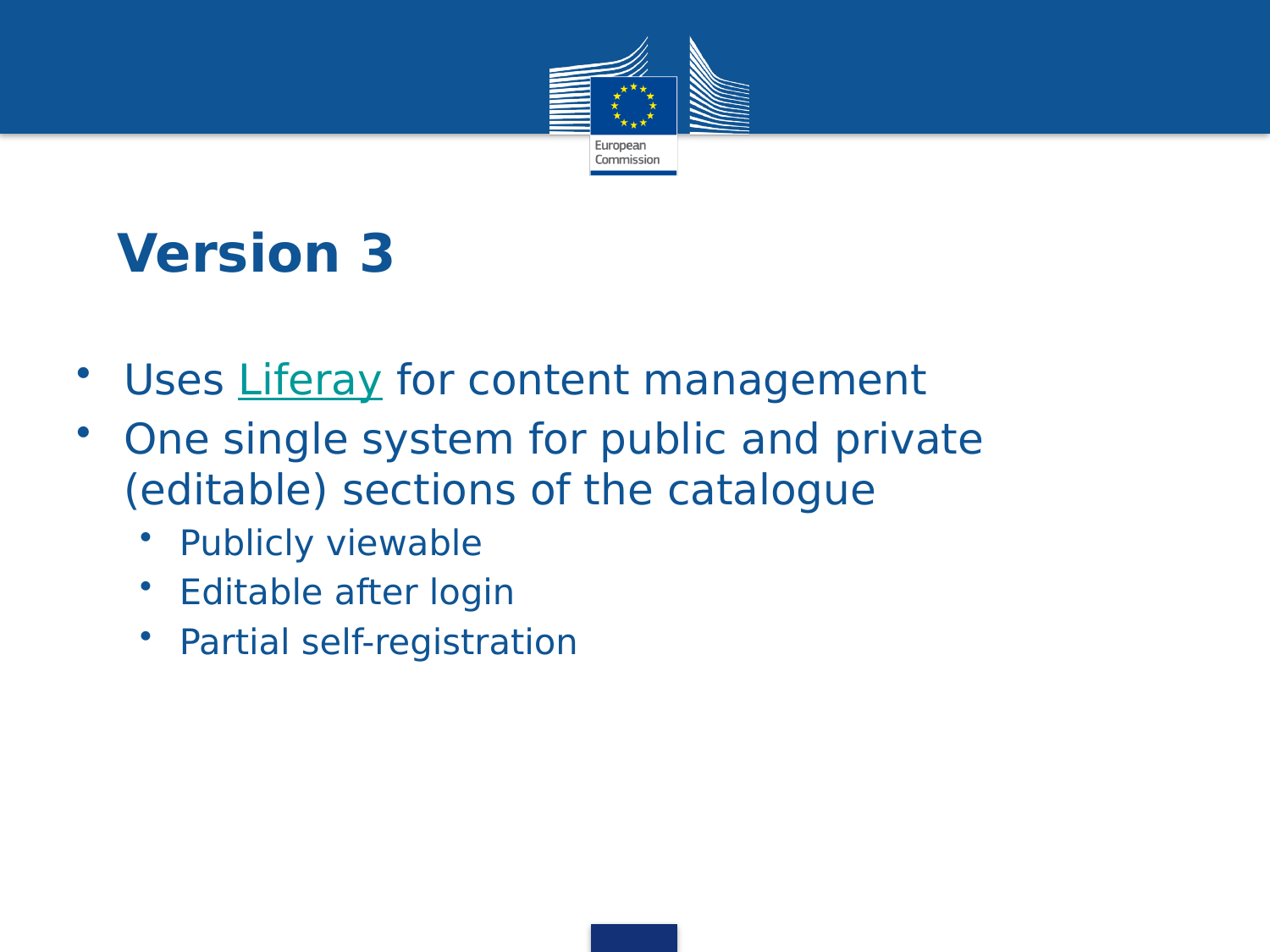

# Version 3
Uses Liferay for content management
One single system for public and private (editable) sections of the catalogue
Publicly viewable
Editable after login
Partial self-registration